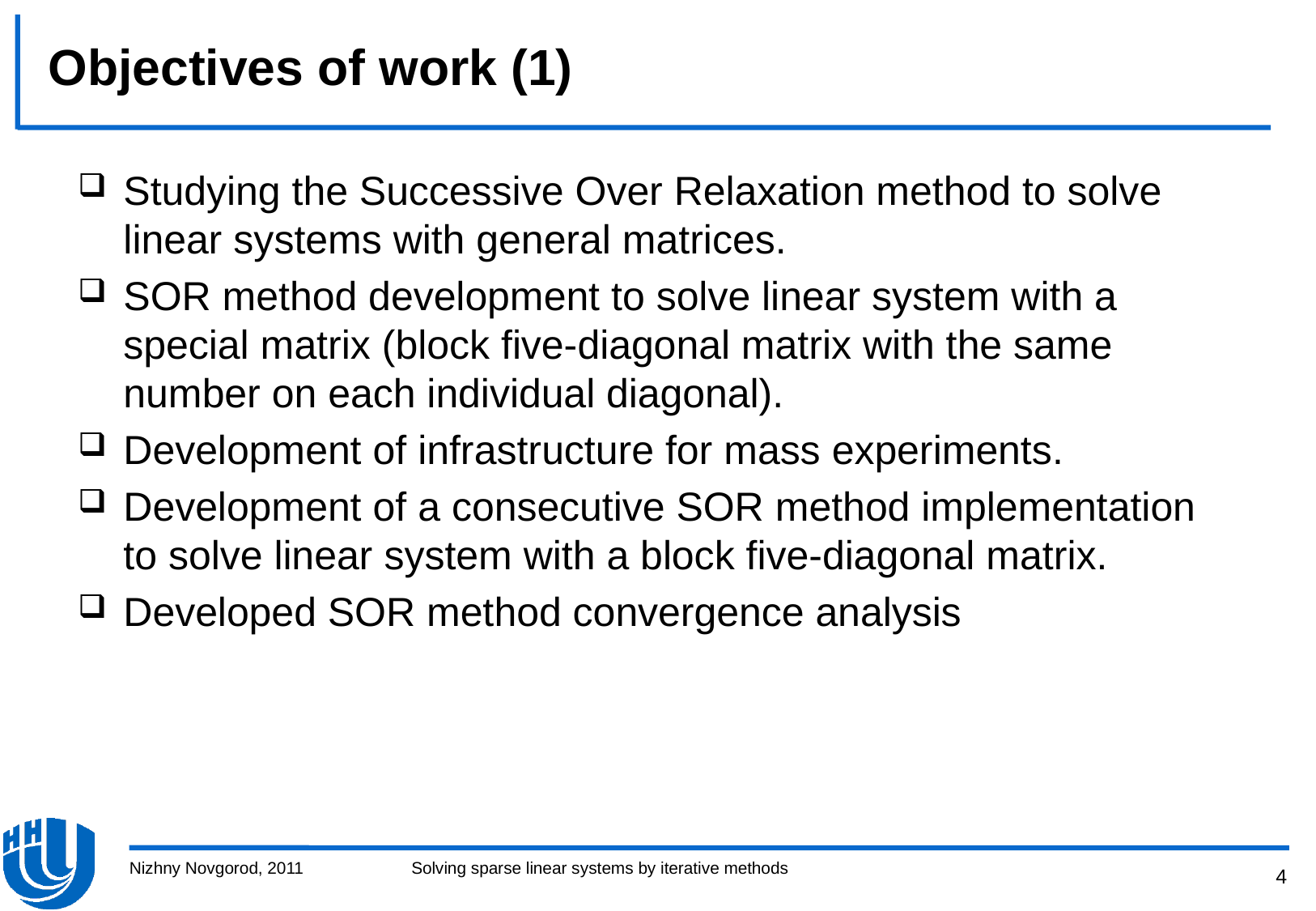

# Objectives of work (1)
Studying the Successive Over Relaxation method to solve linear systems with general matrices.
SOR method development to solve linear system with a special matrix (block five-diagonal matrix with the same number on each individual diagonal).
Development of infrastructure for mass experiments.
Development of a consecutive SOR method implementation to solve linear system with a block five-diagonal matrix.
Developed SOR method convergence analysis

Nizhny Novgorod, 2011
Solving sparse linear systems by iterative methods